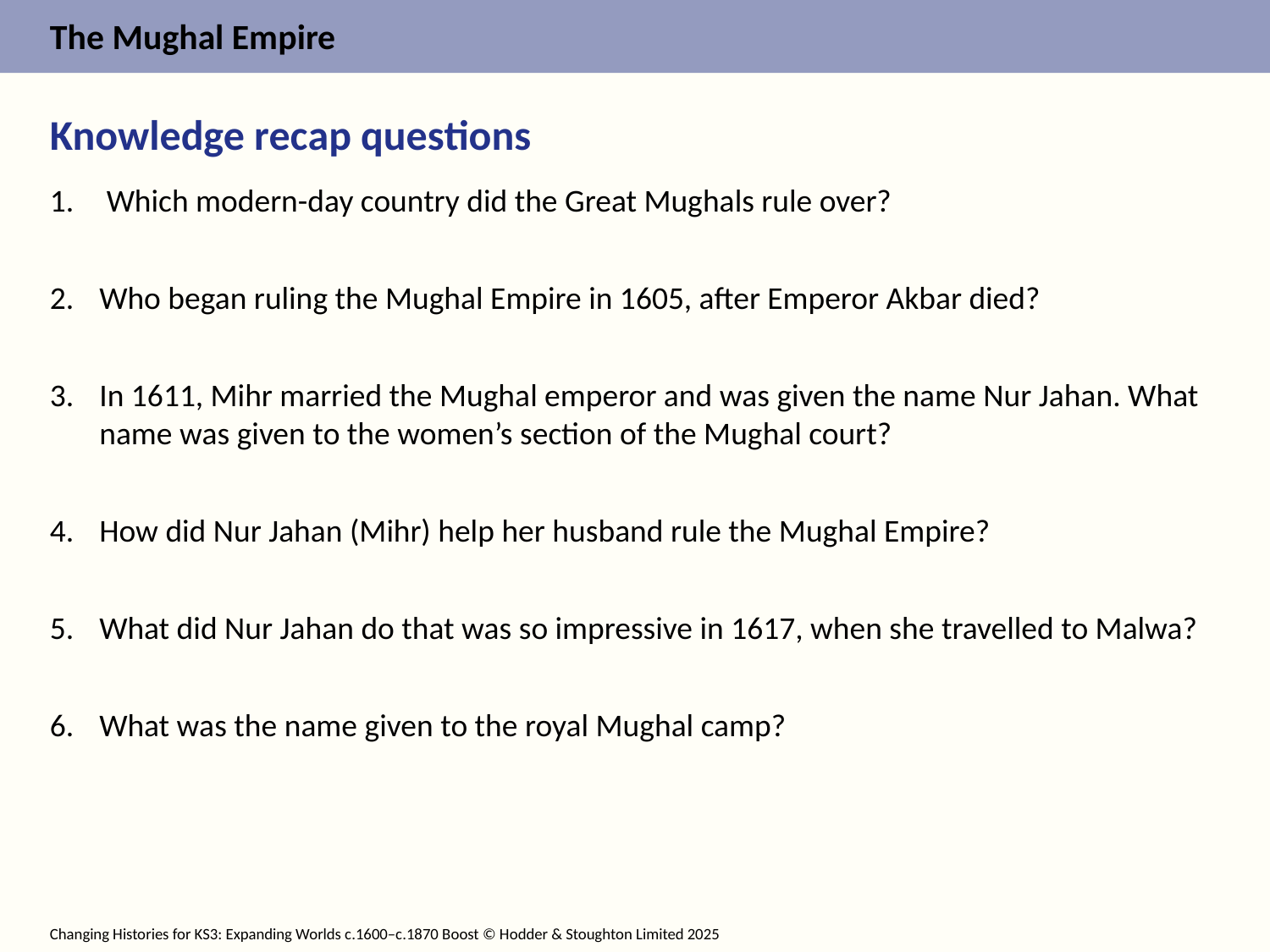

Knowledge recap questions
1.	 Which modern-day country did the Great Mughals rule over?

Who began ruling the Mughal Empire in 1605, after Emperor Akbar died?

In 1611, Mihr married the Mughal emperor and was given the name Nur Jahan. What name was given to the women’s section of the Mughal court?

How did Nur Jahan (Mihr) help her husband rule the Mughal Empire?

What did Nur Jahan do that was so impressive in 1617, when she travelled to Malwa?

What was the name given to the royal Mughal camp?